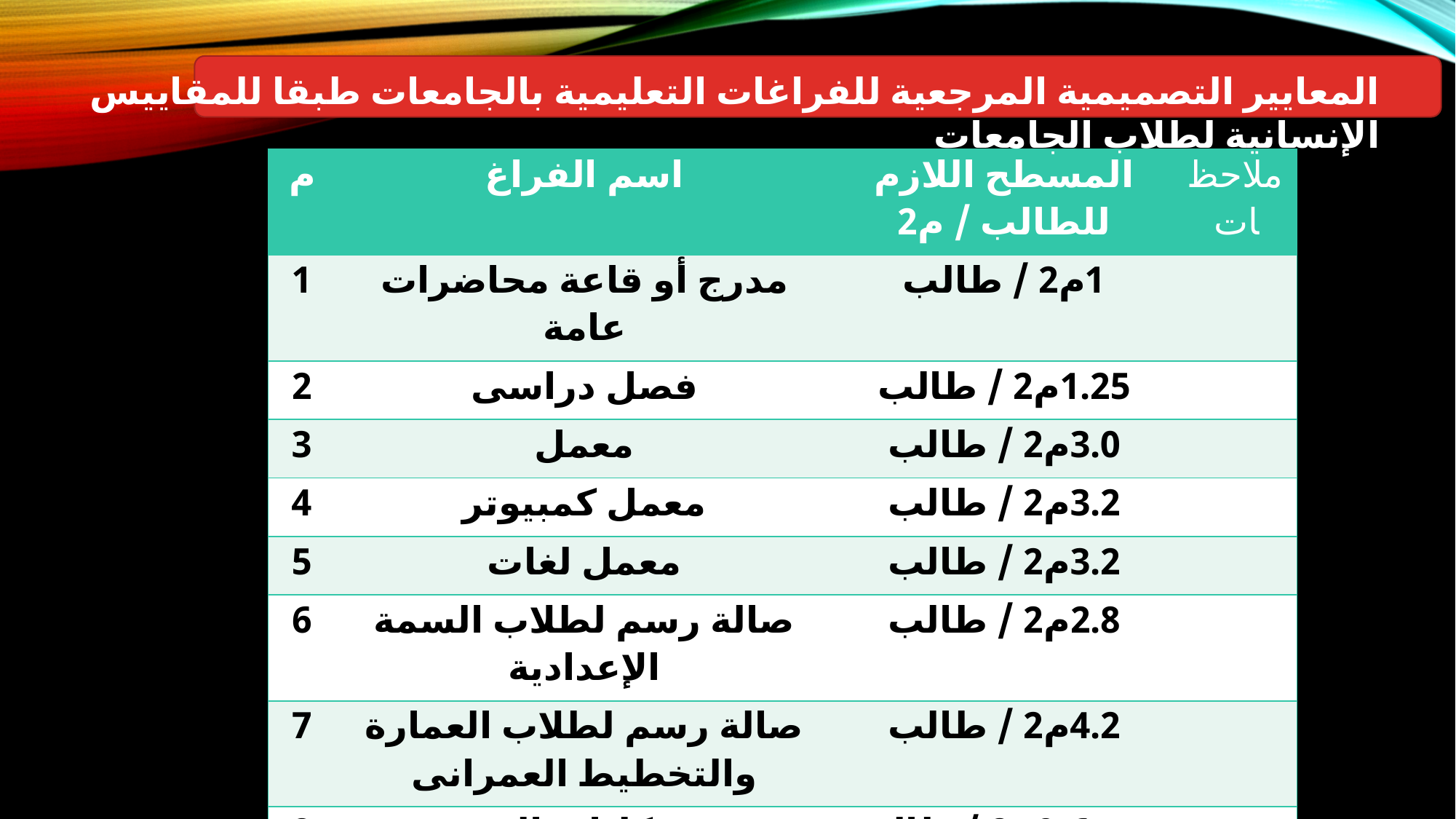

المعايير التصميمية المرجعية للفراغات التعليمية بالجامعات طبقا للمقاييس الإنسانية لطلاب الجامعات

| م | اسم الفراغ | المسطح اللازم للطالب / م2 | ملاحظات |
| --- | --- | --- | --- |
| 1 | مدرج أو قاعة محاضرات عامة | 1م2 / طالب |  |
| 2 | فصل دراسى | 1.25م2 / طالب |  |
| 3 | معمل | 3.0م2 / طالب |  |
| 4 | معمل كمبيوتر | 3.2م2 / طالب |  |
| 5 | معمل لغات | 3.2م2 / طالب |  |
| 6 | صالة رسم لطلاب السمة الإعدادية | 2.8م2 / طالب |  |
| 7 | صالة رسم لطلاب العمارة والتخطيط العمرانى | 4.2م2 / طالب |  |
| 8 | ورش بكليات الهندسة | من 6-9م2 / طالب |  |
| 9 | قاعة سيمينار | 2م2 / طالب أو شخص |  |